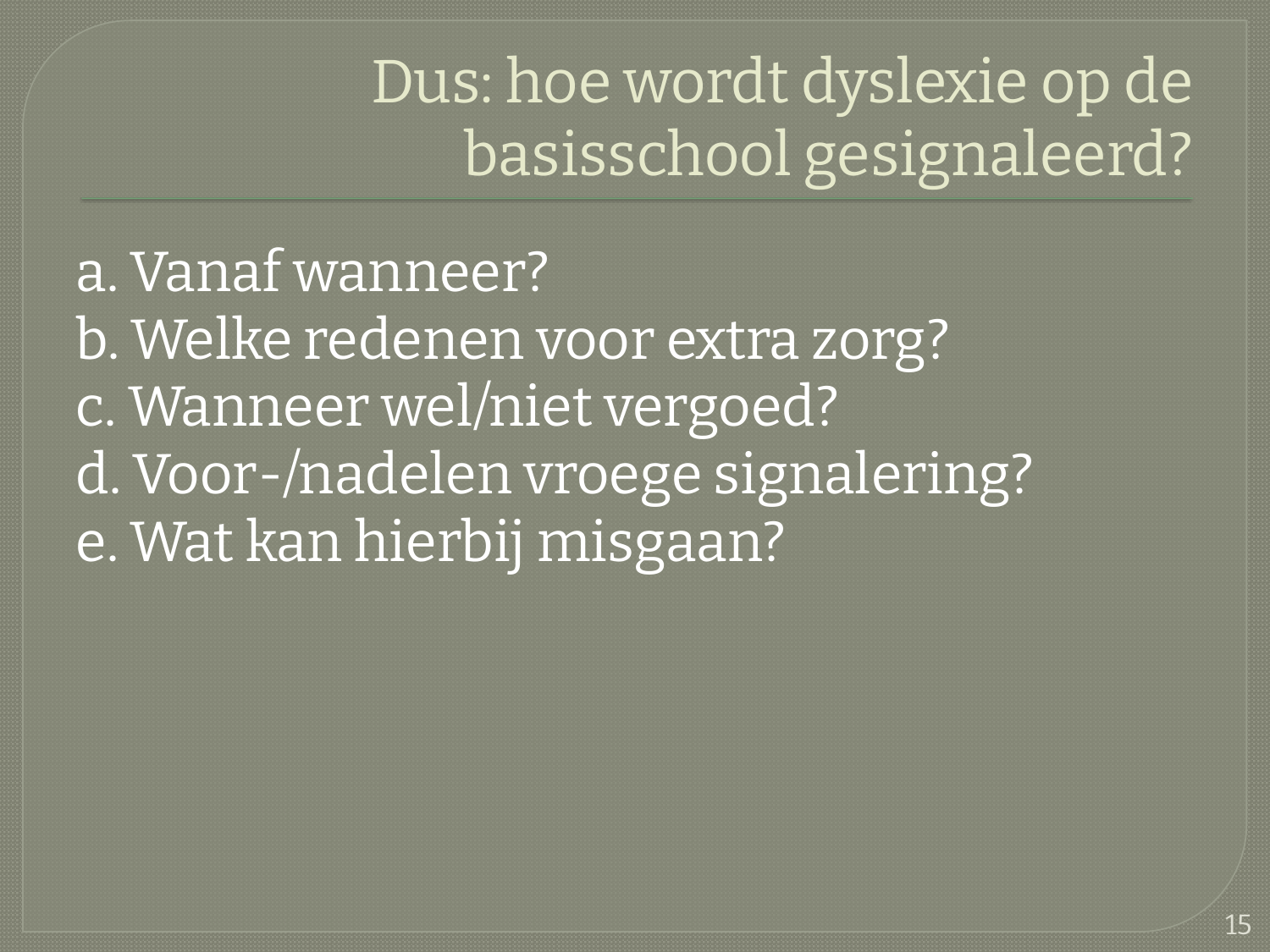

# Dus: hoe wordt dyslexie op de basisschool gesignaleerd?
a. Vanaf wanneer?
b. Welke redenen voor extra zorg?
c. Wanneer wel/niet vergoed?
d. Voor-/nadelen vroege signalering?
e. Wat kan hierbij misgaan?

15